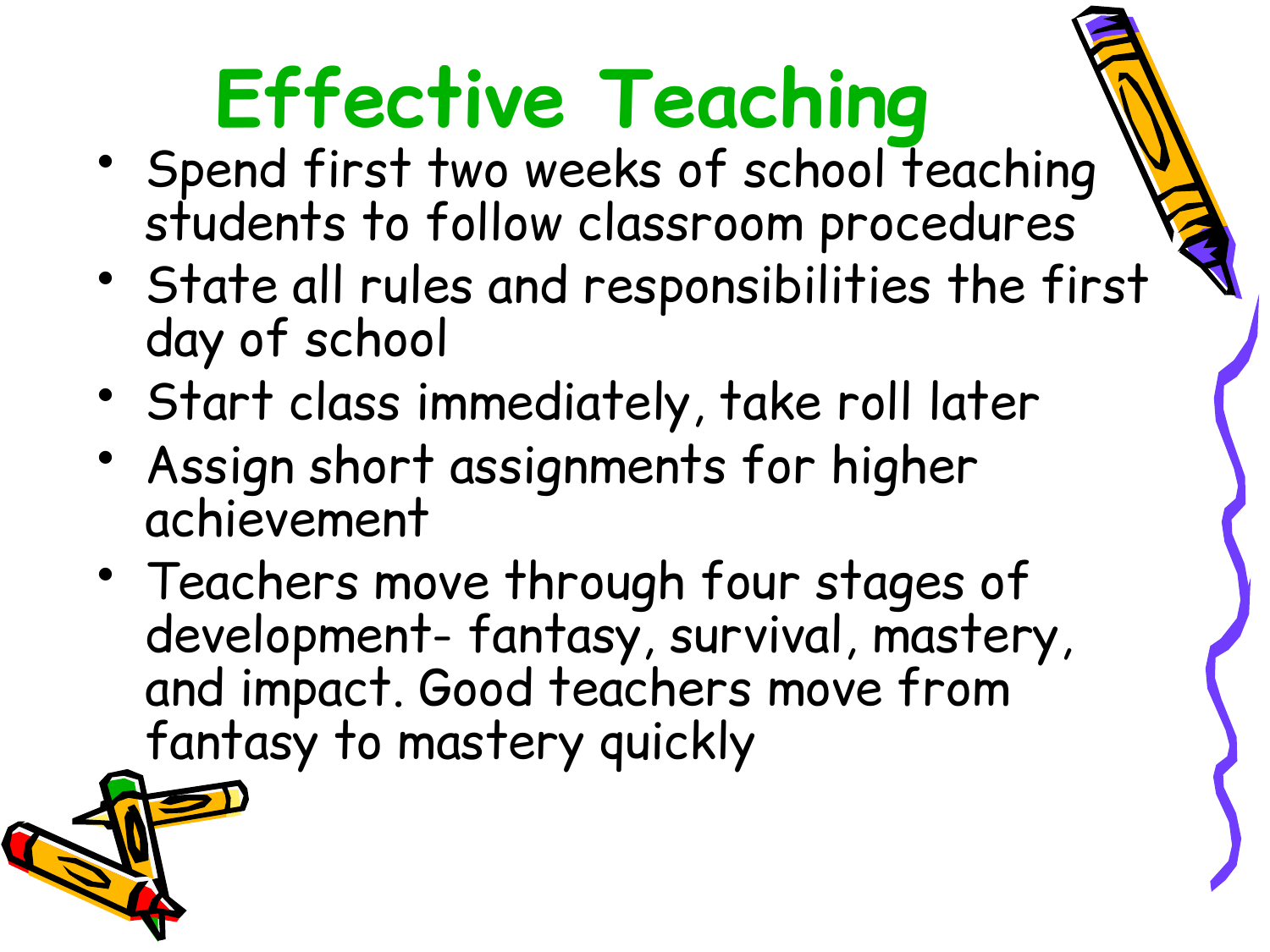

# Effective Teaching
Spend first two weeks of school teaching students to follow classroom procedures
State all rules and responsibilities the first day of school
Start class immediately, take roll later
Assign short assignments for higher achievement
Teachers move through four stages of development- fantasy, survival, mastery, and impact. Good teachers move from fantasy to mastery quickly